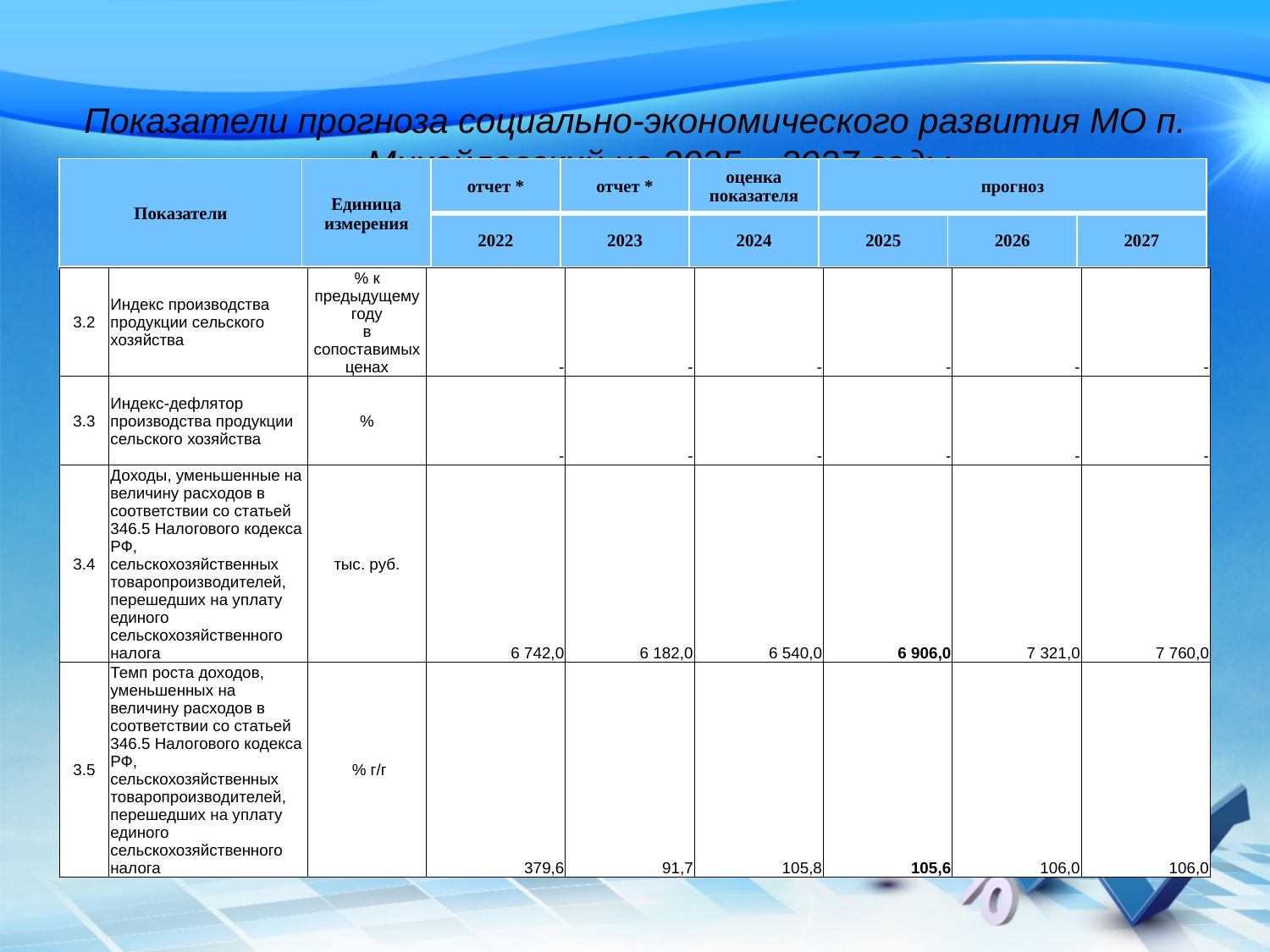

# Показатели прогноза социально-экономического развития МО п. Михайловский на 2025 – 2027 годы
| Показатели | Единица измерения | отчет \* | отчет \* | оценка показателя | прогноз |  |  |
| --- | --- | --- | --- | --- | --- | --- | --- |
|  |  | 2022 | 2023 | 2024 | 2025 | 2026 | 2027 |

| 3.2 | Индекс производства продукции сельского хозяйства | % к предыдущему году в сопоставимых ценах | - | - | - | - | - | - |
| --- | --- | --- | --- | --- | --- | --- | --- | --- |
| 3.3 | Индекс-дефлятор производства продукции сельского хозяйства | % | - | - | - | - | - | - |
| 3.4 | Доходы, уменьшенные на величину расходов в соответствии со статьей 346.5 Налогового кодекса РФ, сельскохозяйственных товаропроизводителей, перешедших на уплату единого сельскохозяйственного налога | тыс. руб. | 6 742,0 | 6 182,0 | 6 540,0 | 6 906,0 | 7 321,0 | 7 760,0 |
| 3.5 | Темп роста доходов, уменьшенных на величину расходов в соответствии со статьей 346.5 Налогового кодекса РФ, сельскохозяйственных товаропроизводителей, перешедших на уплату единого сельскохозяйственного налога | % г/г | 379,6 | 91,7 | 105,8 | 105,6 | 106,0 | 106,0 |